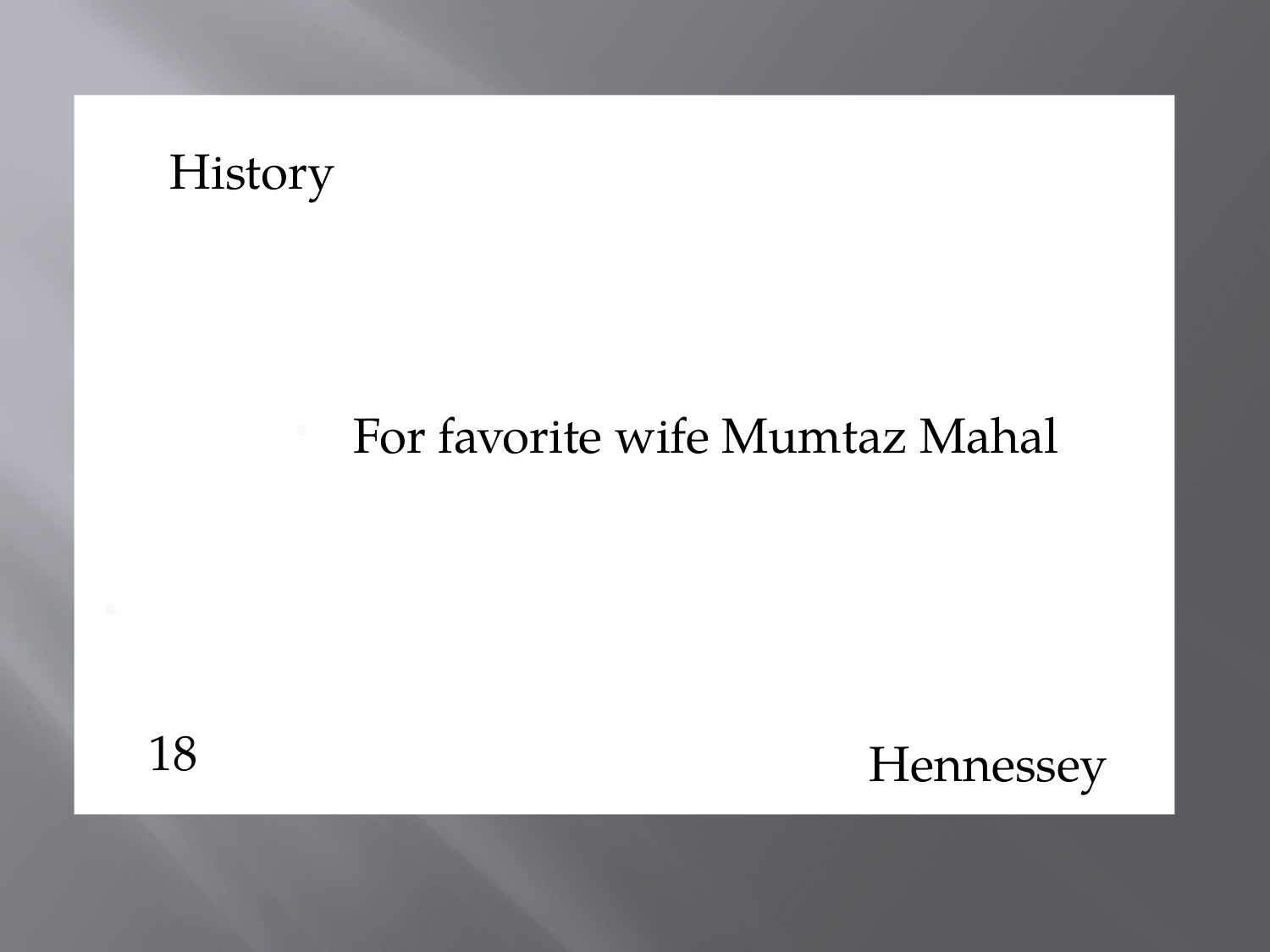

History
For favorite wife Mumtaz Mahal
18
Hennessey